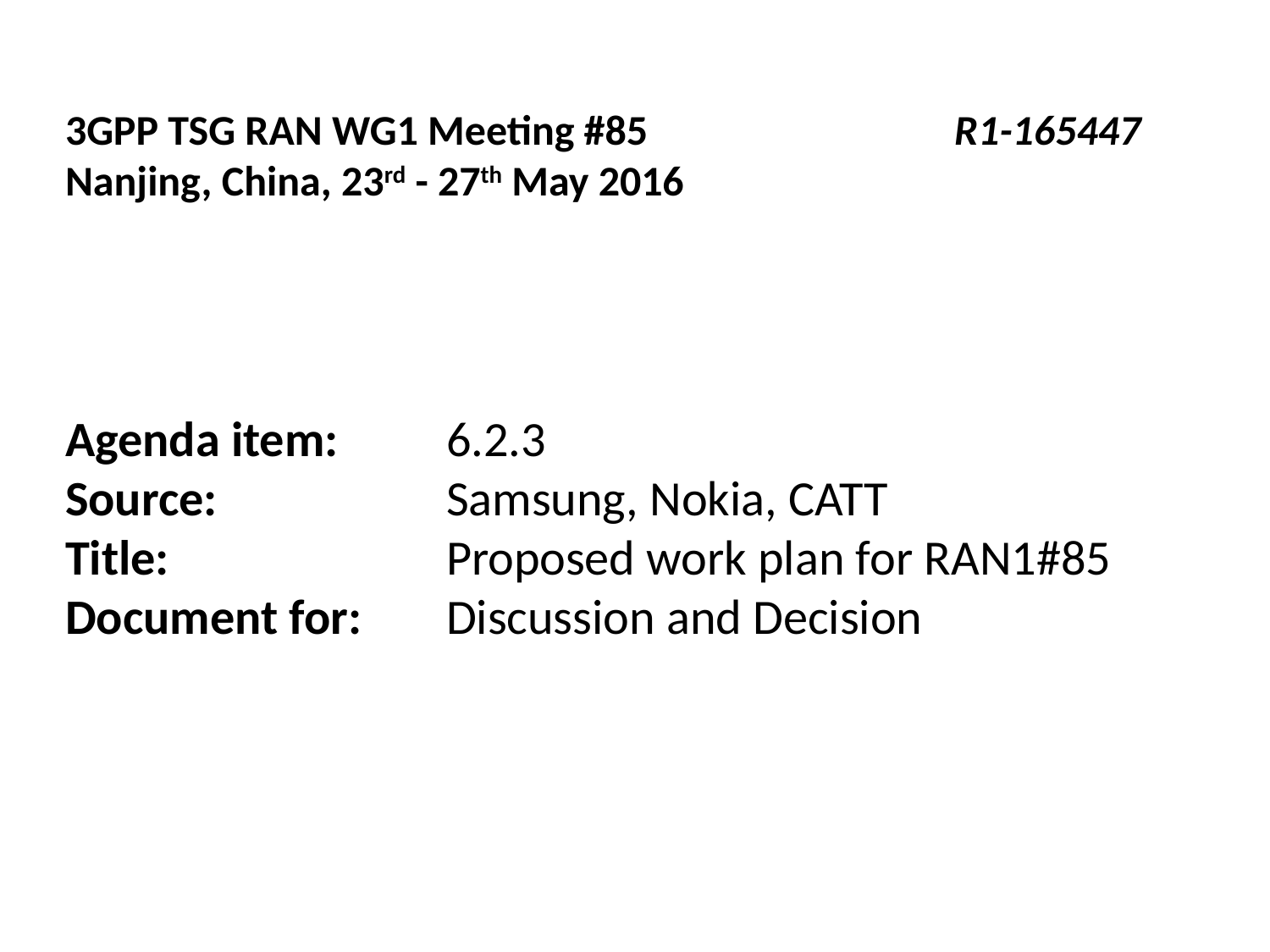

3GPP TSG RAN WG1 Meeting #85			R1-165447
Nanjing, China, 23rd - 27th May 2016

Agenda item:	6.2.3
Source: 		Samsung, Nokia, CATT
Title: 	 		Proposed work plan for RAN1#85
Document for:	Discussion and Decision